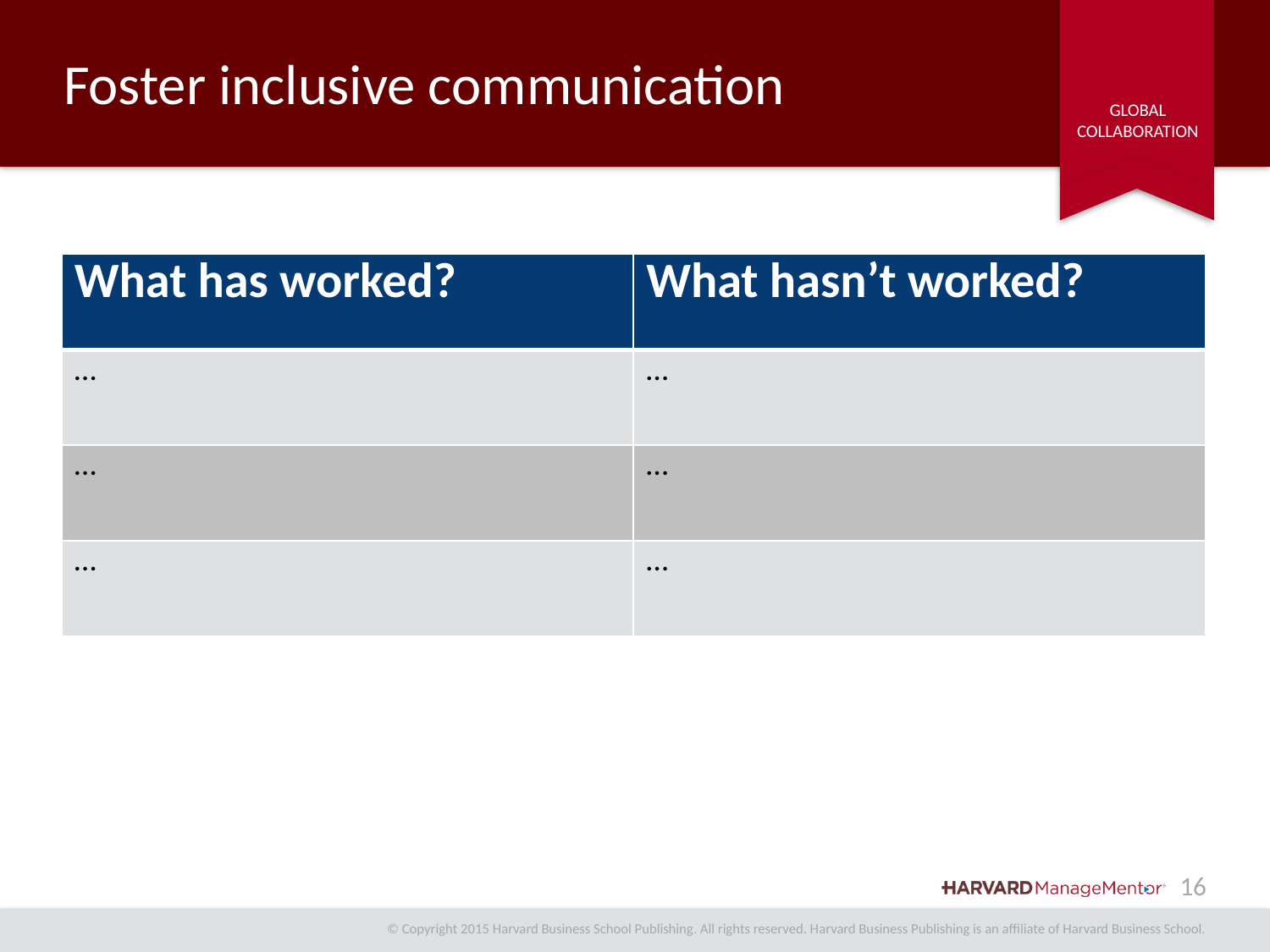

# Foster inclusive communication
| What has worked? | What hasn’t worked? |
| --- | --- |
| … | … |
| … | … |
| … | … |